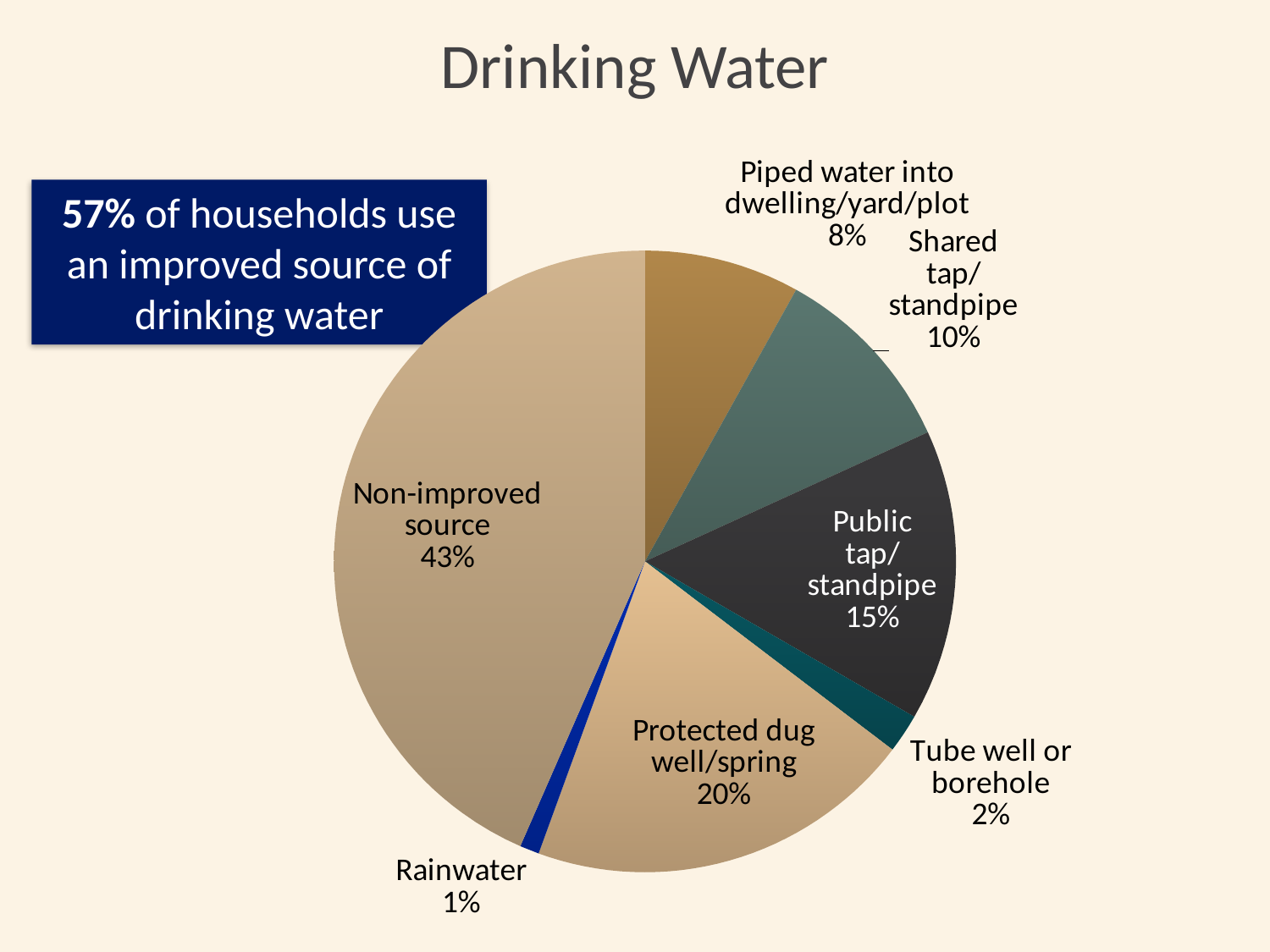

# Drinking Water

### Chart

| Category | Sales |
|---|---|
| Piped water into dwelling/yard/plot | 8.0 |
| Shared tap/standpipe | 10.0 |
| Public tap/standpipe | 15.0 |
| Tube well or borehole | 2.0 |
| Protected dug well/spring | 20.0 |
| Rainwater | 1.0 |
| Non-improved source | 43.0 |
57% of households use an improved source of drinking water